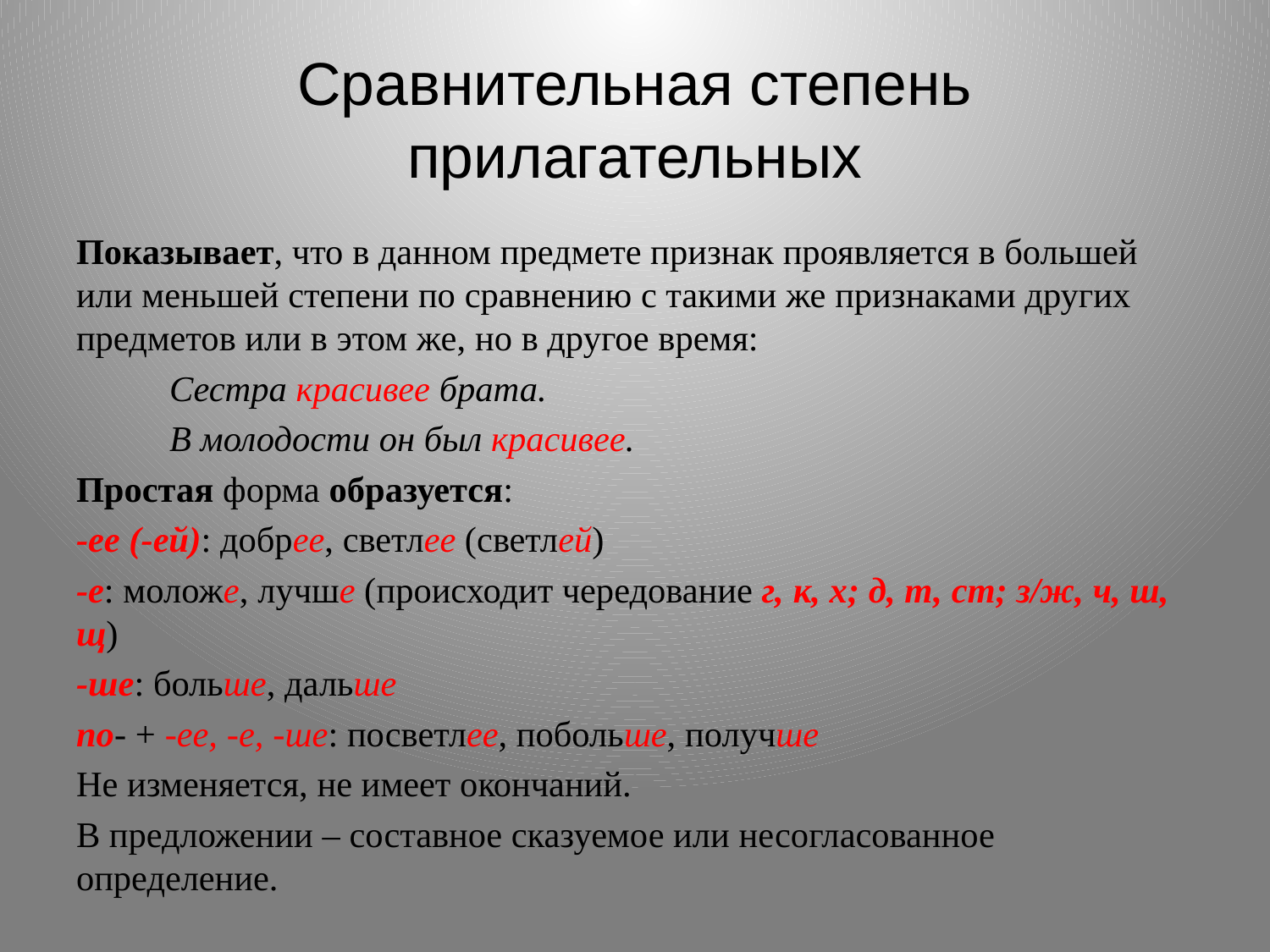

# Сравнительная степень прилагательных
Показывает, что в данном предмете признак проявляется в большей или меньшей степени по сравнению с такими же признаками других предметов или в этом же, но в другое время:
Сестра красивее брата.
В молодости он был красивее.
Простая форма образуется:
-ее (-ей): добрее, светлее (светлей)
-е: моложе, лучше (происходит чередование г, к, х; д, т, ст; з/ж, ч, ш, щ)
-ше: больше, дальше
по- + -ее, -е, -ше: посветлее, побольше, получше
Не изменяется, не имеет окончаний.
В предложении – составное сказуемое или несогласованное определение.